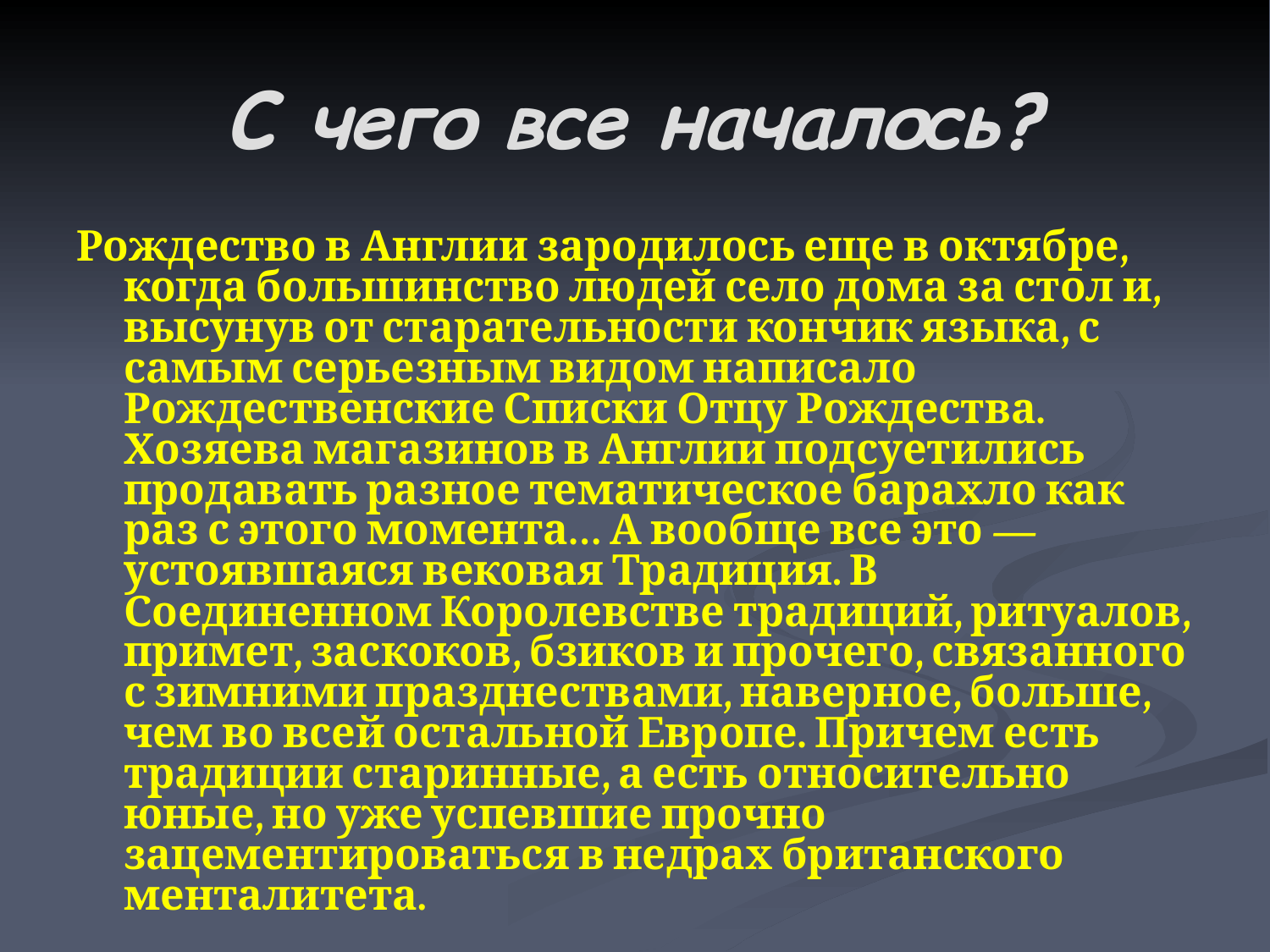

# С чего все началось?
Рождество в Англии зародилось еще в октябре, когда большинство людей село дома за стол и, высунув от старательности кончик языка, с самым серьезным видом написало Рождественские Списки Отцу Рождества. Хозяева магазинов в Англии подсуетились продавать разное тематическое барахло как раз с этого момента… А вообще все это — устоявшаяся вековая Традиция. В Соединенном Королевстве традиций, ритуалов, примет, заскоков, бзиков и прочего, связанного с зимними празднествами, наверное, больше, чем во всей остальной Европе. Причем есть традиции старинные, а есть относительно юные, но уже успевшие прочно зацементироваться в недрах британского менталитета.